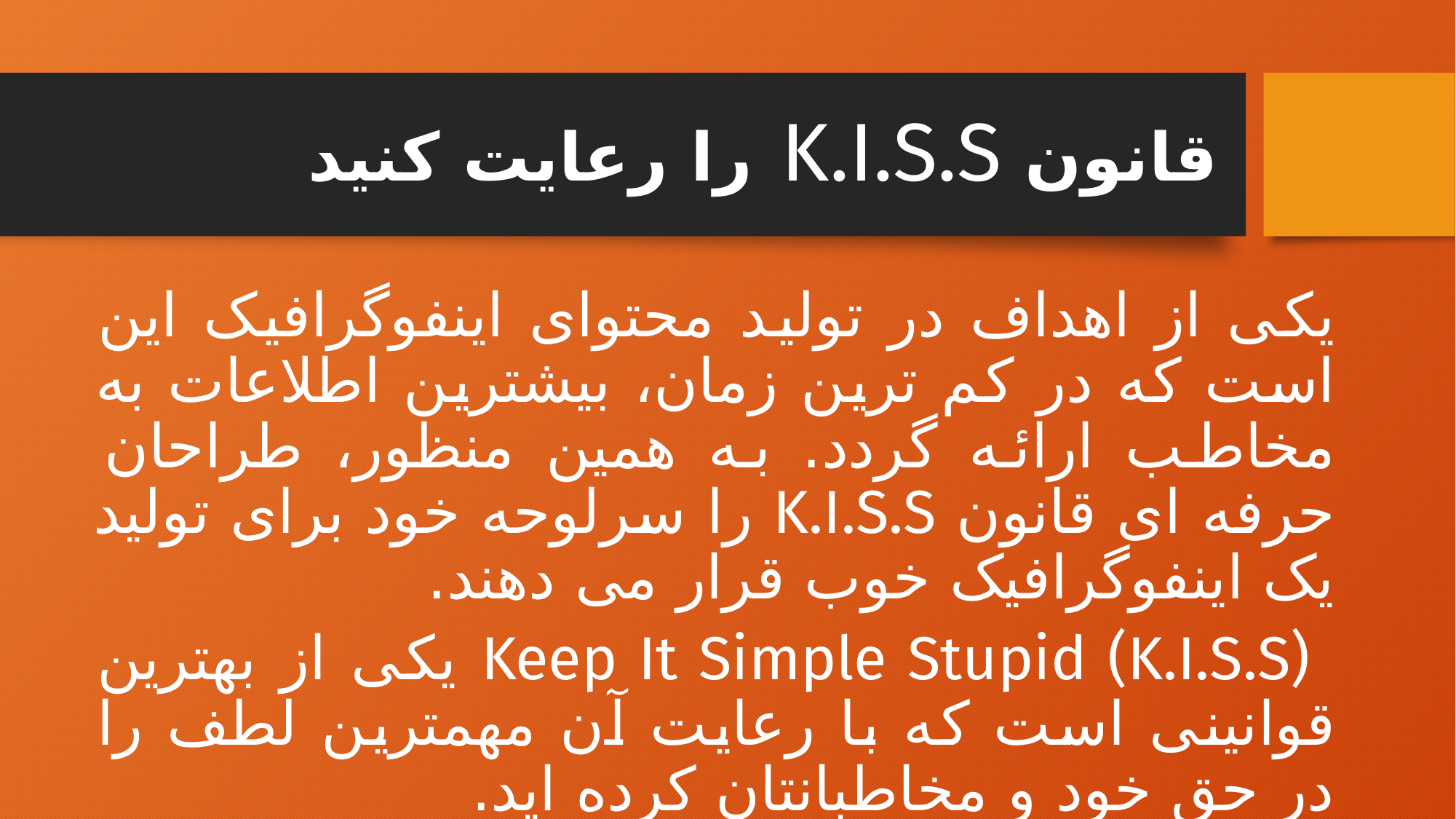

# قانون K.I.S.S را رعایت کنید
یکی از اهداف در تولید محتوای اینفوگرافیک این است که در کم ترین زمان، بیشترین اطلاعات به مخاطب ارائه گردد. به همین منظور، طراحان حرفه ای قانون K.I.S.S را سرلوحه خود برای تولید یک اینفوگرافیک خوب قرار می دهند.
 Keep It Simple Stupid (K.I.S.S) یکی از بهترین قوانینی است که با رعایت آن مهمترین لطف را در حق خود و مخاطبانتان کرده اید.